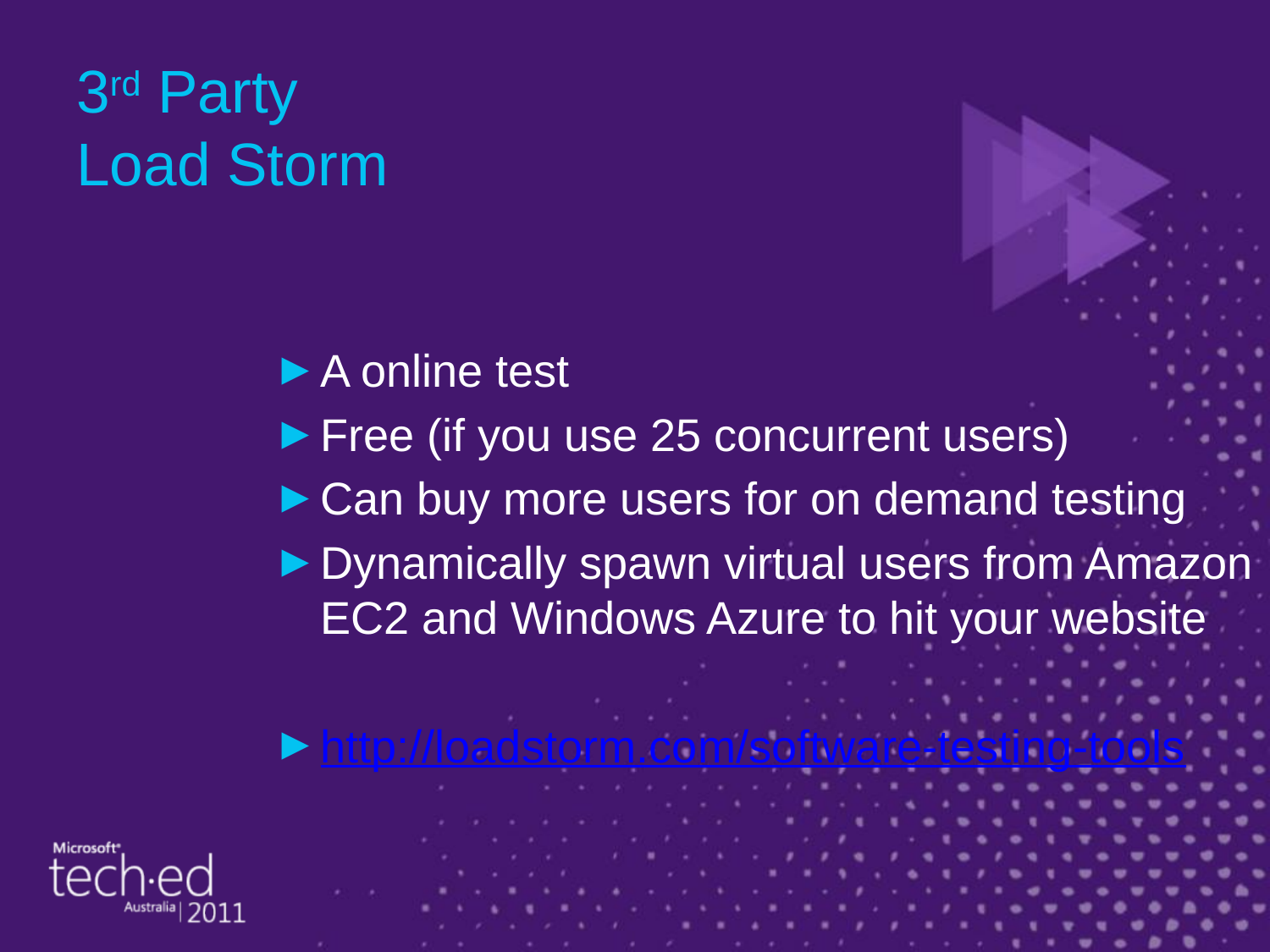

# 3rd Party Load Storm
A online test
Free (if you use 25 concurrent users)
Can buy more users for on demand testing
Dynamically spawn virtual users from Amazon EC2 and Windows Azure to hit your website

http://loadstorm.com/software-testing-tools